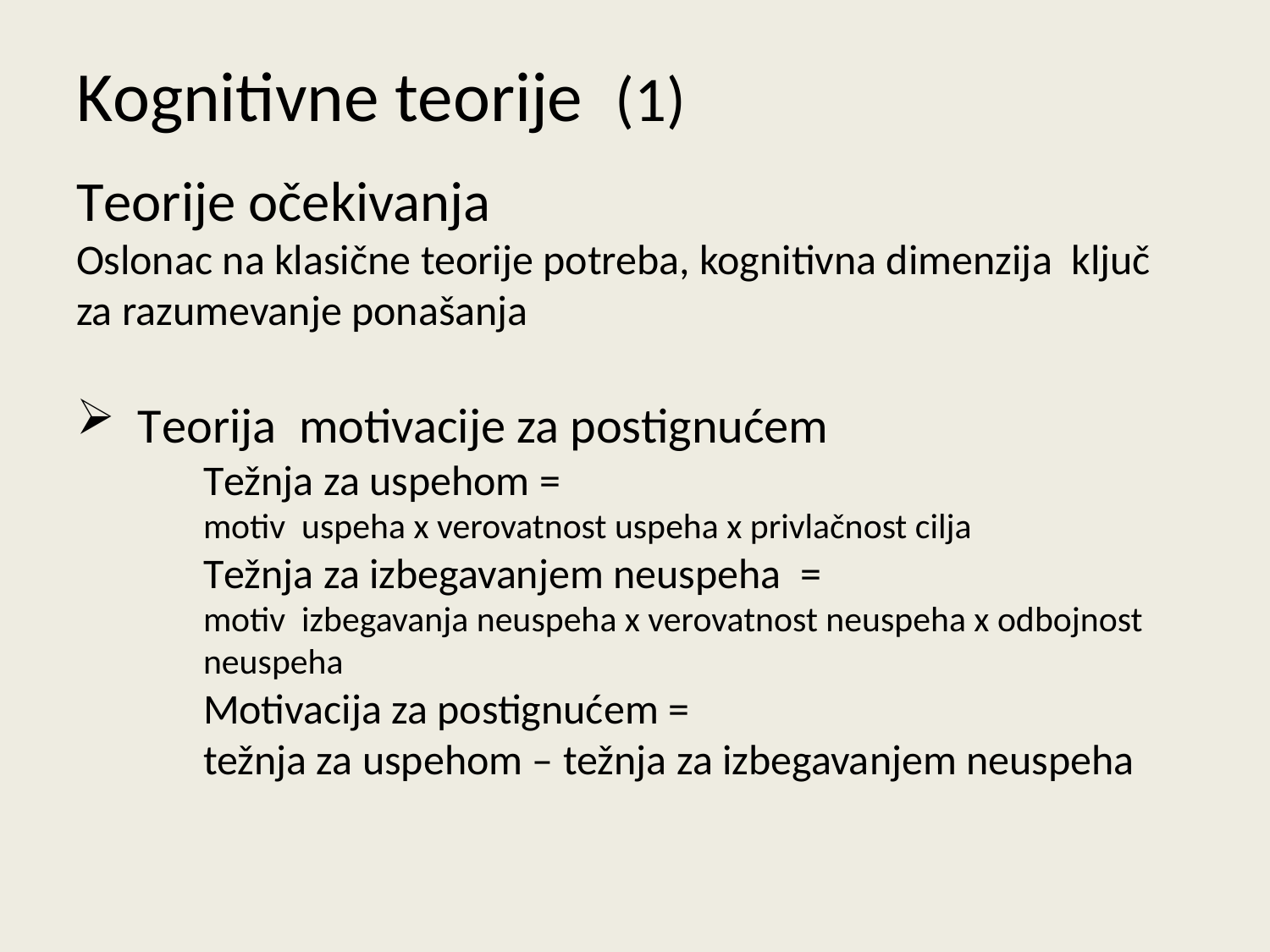

# Kognitivne teorije  (1)
Teorije očekivanja
Oslonac na klasične teorije potreba, kognitivna dimenzija  ključ za razumevanje ponašanja

  Teorija  motivacije za postignućem
	Težnja za uspehom =
	motiv  uspeha x verovatnost uspeha x privlačnost cilja
	Težnja za izbegavanjem neuspeha  =
	motiv  izbegavanja neuspeha x verovatnost neuspeha x odbojnost 	neuspeha
	Motivacija za postignućem =
	težnja za uspehom – težnja za izbegavanjem neuspeha